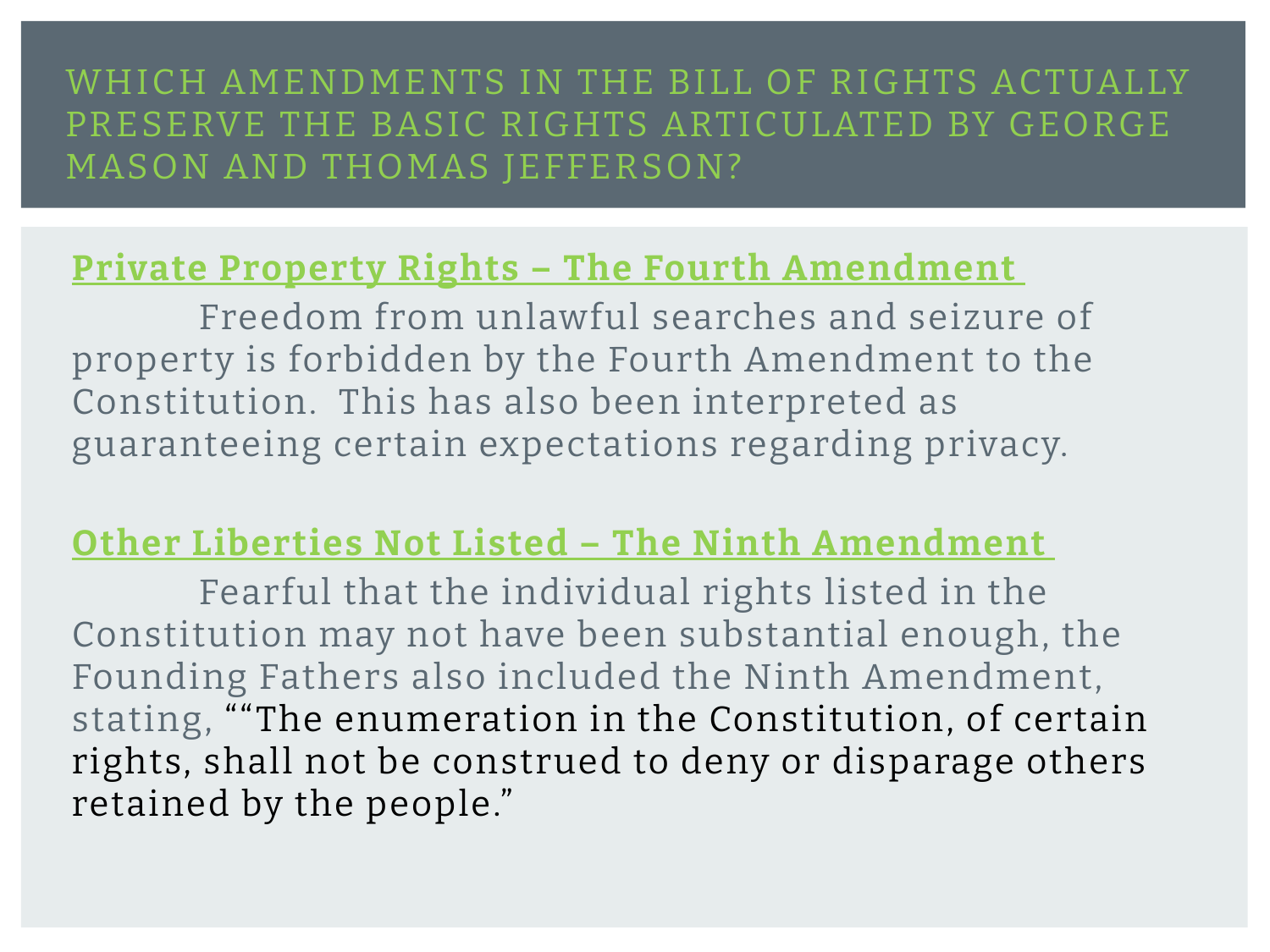

# Which amendments in The Bill of Rights actually preserve the basic rights articulated by George Mason and Thomas Jefferson?
Private Property Rights – The Fourth Amendment
	Freedom from unlawful searches and seizure of property is forbidden by the Fourth Amendment to the Constitution.  This has also been interpreted as guaranteeing certain expectations regarding privacy.

Other Liberties Not Listed – The Ninth Amendment
	Fearful that the individual rights listed in the Constitution may not have been substantial enough, the Founding Fathers also included the Ninth Amendment, stating, ““The enumeration in the Constitution, of certain rights, shall not be construed to deny or disparage others retained by the people.”